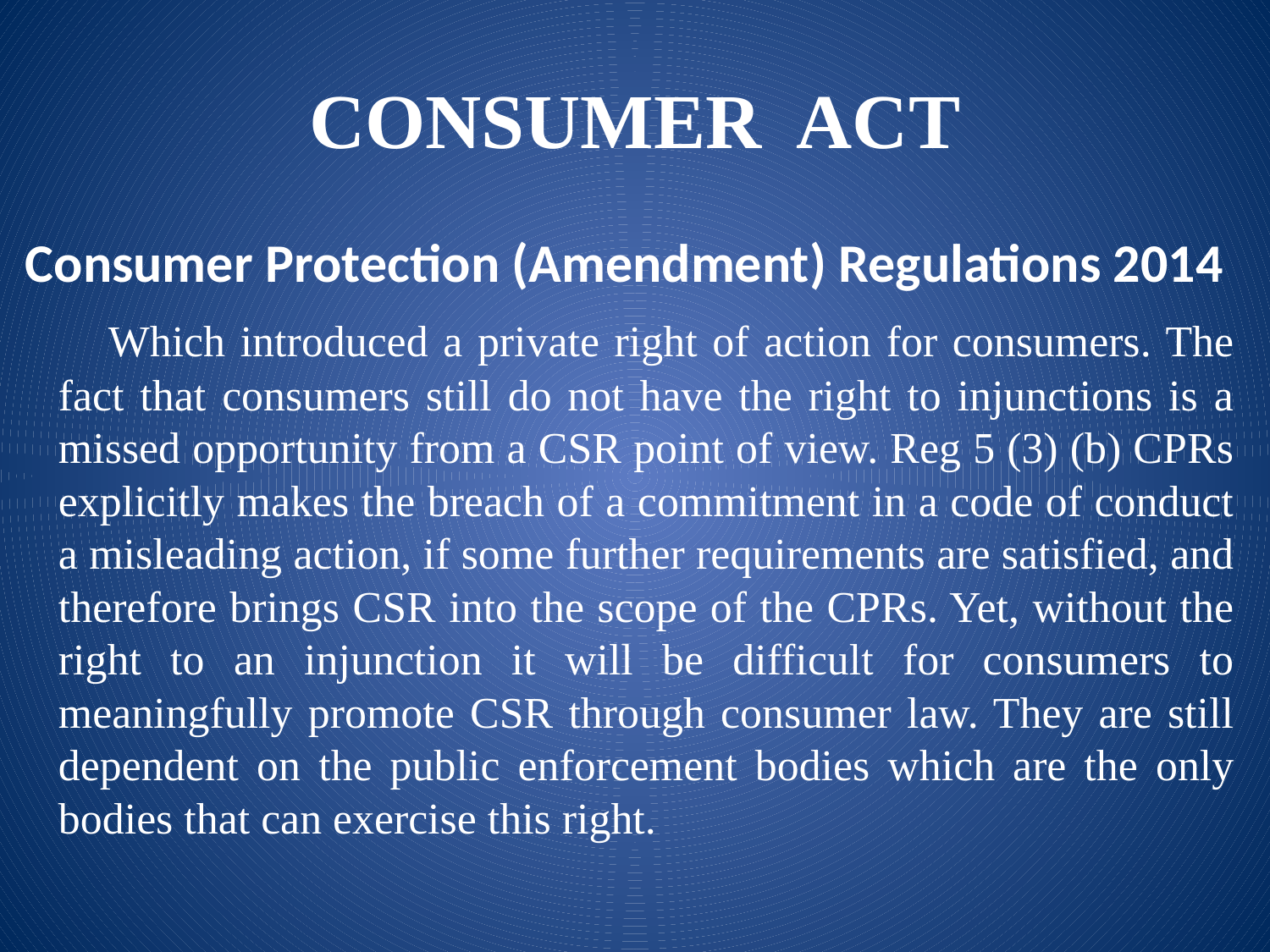

# CONSUMER  ACT
 Consumer Protection (Amendment) Regulations 2014
      Which introduced a private right of action for consumers. The fact that consumers still do not have the right to injunctions is a missed opportunity from a CSR point of view. Reg 5 (3) (b) CPRs explicitly makes the breach of a commitment in a code of conduct a misleading action, if some further requirements are satisfied, and therefore brings CSR into the scope of the CPRs. Yet, without the right to an injunction it will be difficult for consumers to meaningfully promote CSR through consumer law. They are still dependent on the public enforcement bodies which are the only bodies that can exercise this right.